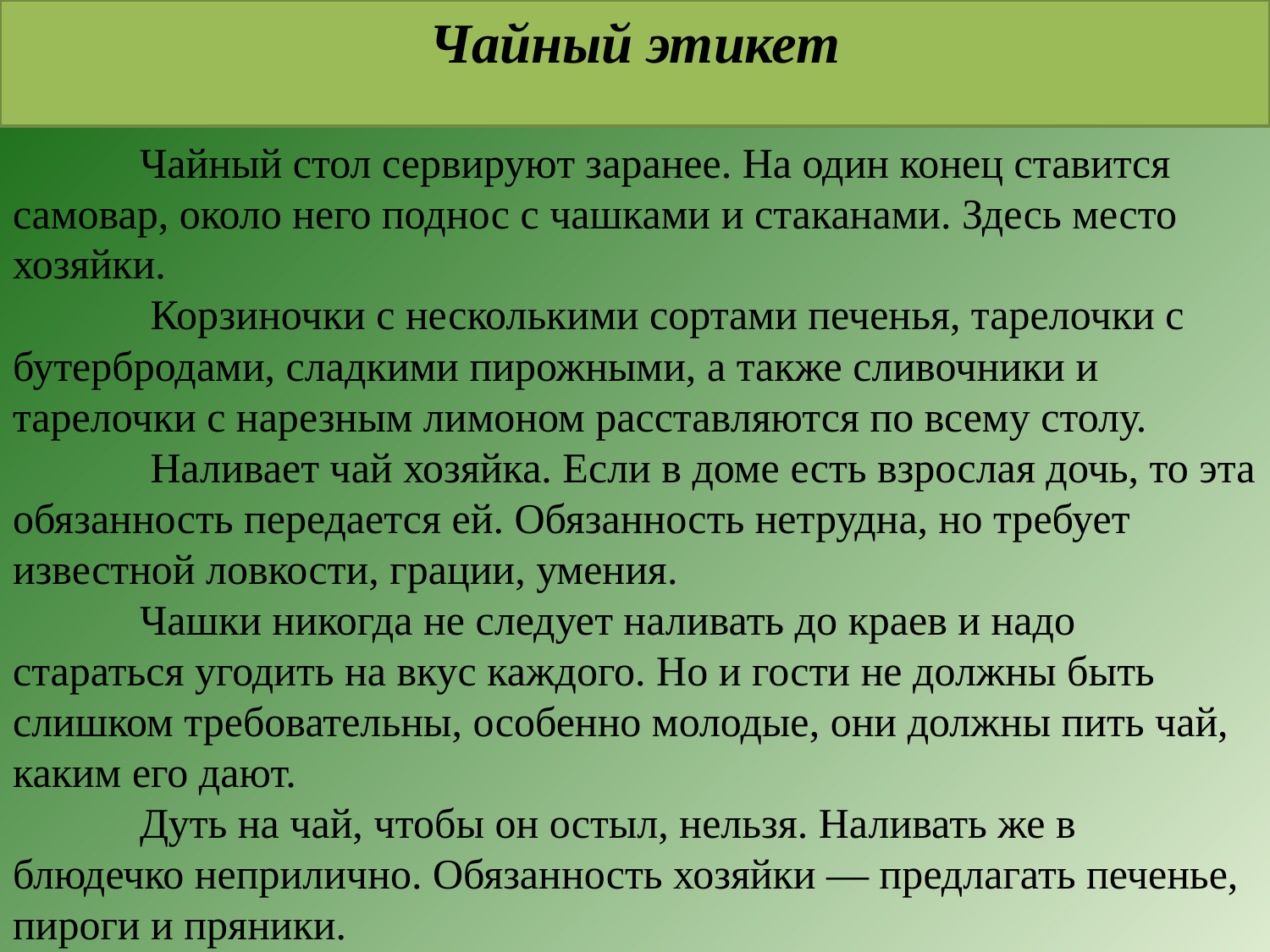

# Чайный этикет
	Чайный стол сервируют заранее. На один конец ставится самовар, около него поднос с чашками и стаканами. Здесь место хозяйки.
	 Корзиночки с несколькими сортами печенья, тарелочки с бутербродами, сладкими пирожными, а также сливочники и тарелочки с нарезным лимоном расставляются по всему столу.
	 Наливает чай хозяйка. Если в доме есть взрослая дочь, то эта обязанность передается ей. Обязанность нетрудна, но требует известной ловкости, грации, умения.
	Чашки никогда не следует наливать до краев и надо стараться угодить на вкус каждого. Но и гости не должны быть слишком требовательны, особенно молодые, они должны пить чай, каким его дают.
 	Дуть на чай, чтобы он остыл, нельзя. Наливать же в блюдечко неприлично. Обязанность хозяйки — предлагать печенье, пироги и пряники.